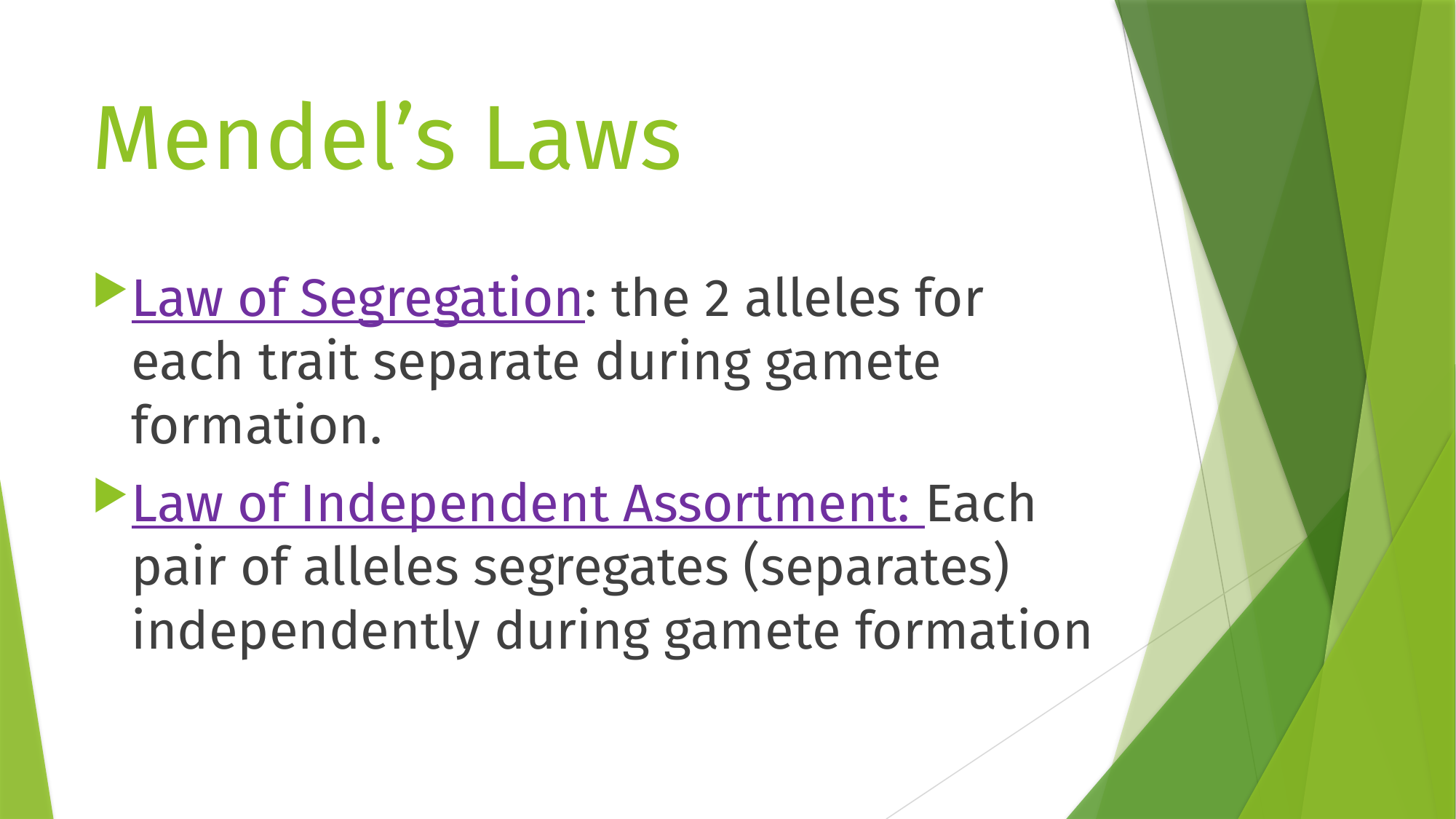

# Mendel’s Laws
Law of Segregation: the 2 alleles for each trait separate during gamete formation.
Law of Independent Assortment: Each pair of alleles segregates (separates) independently during gamete formation